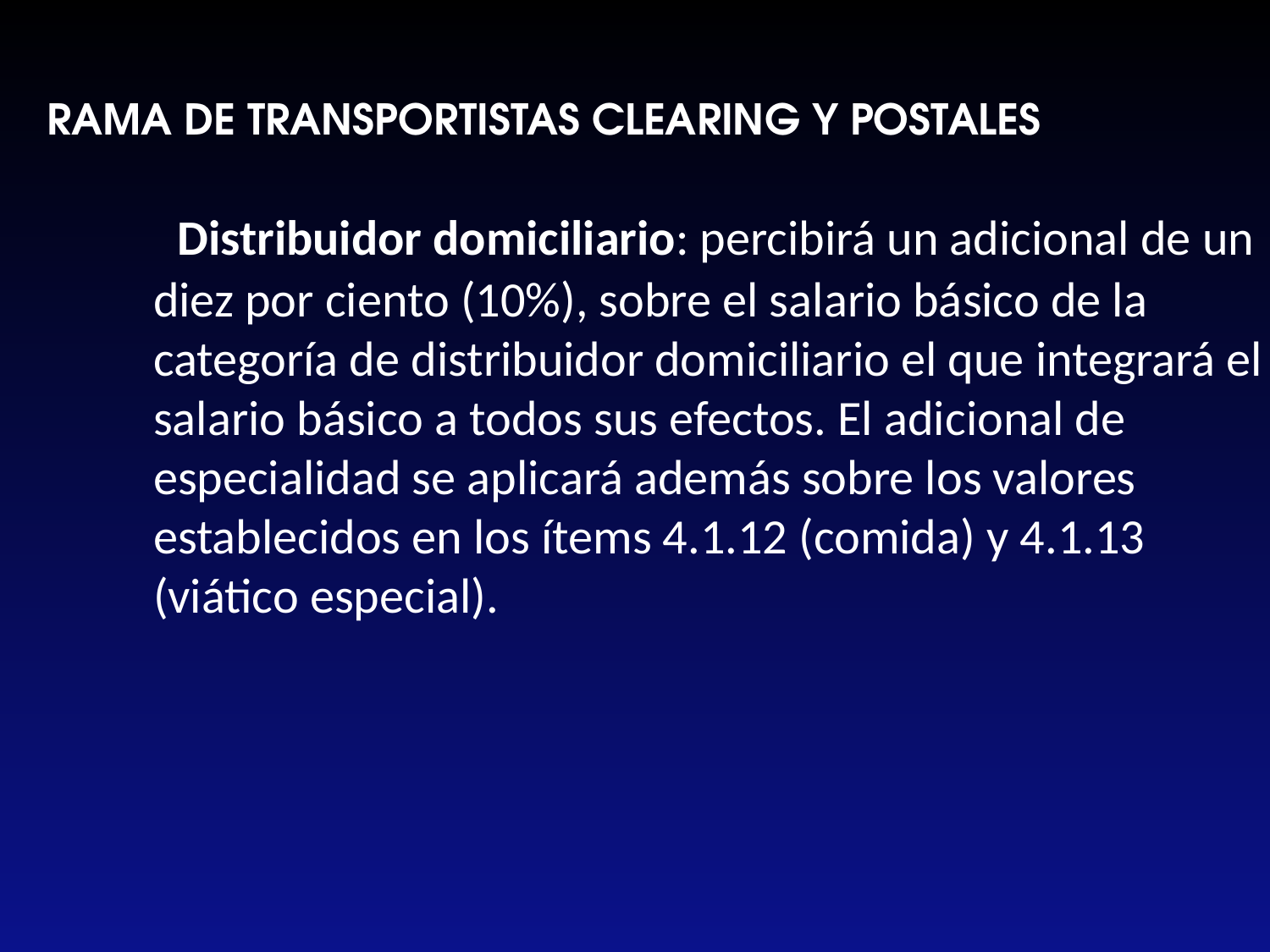

RAMA DE TRANSPORTISTAS CLEARING Y POSTALES
     Distribuidor domiciliario: percibirá un adicional de un diez por ciento (10%), sobre el salario básico de la categoría de distribuidor domiciliario el que integrará el salario básico a todos sus efectos. El adicional de especialidad se aplicará además sobre los valores establecidos en los ítems 4.1.12 (comida) y 4.1.13 (viático especial).